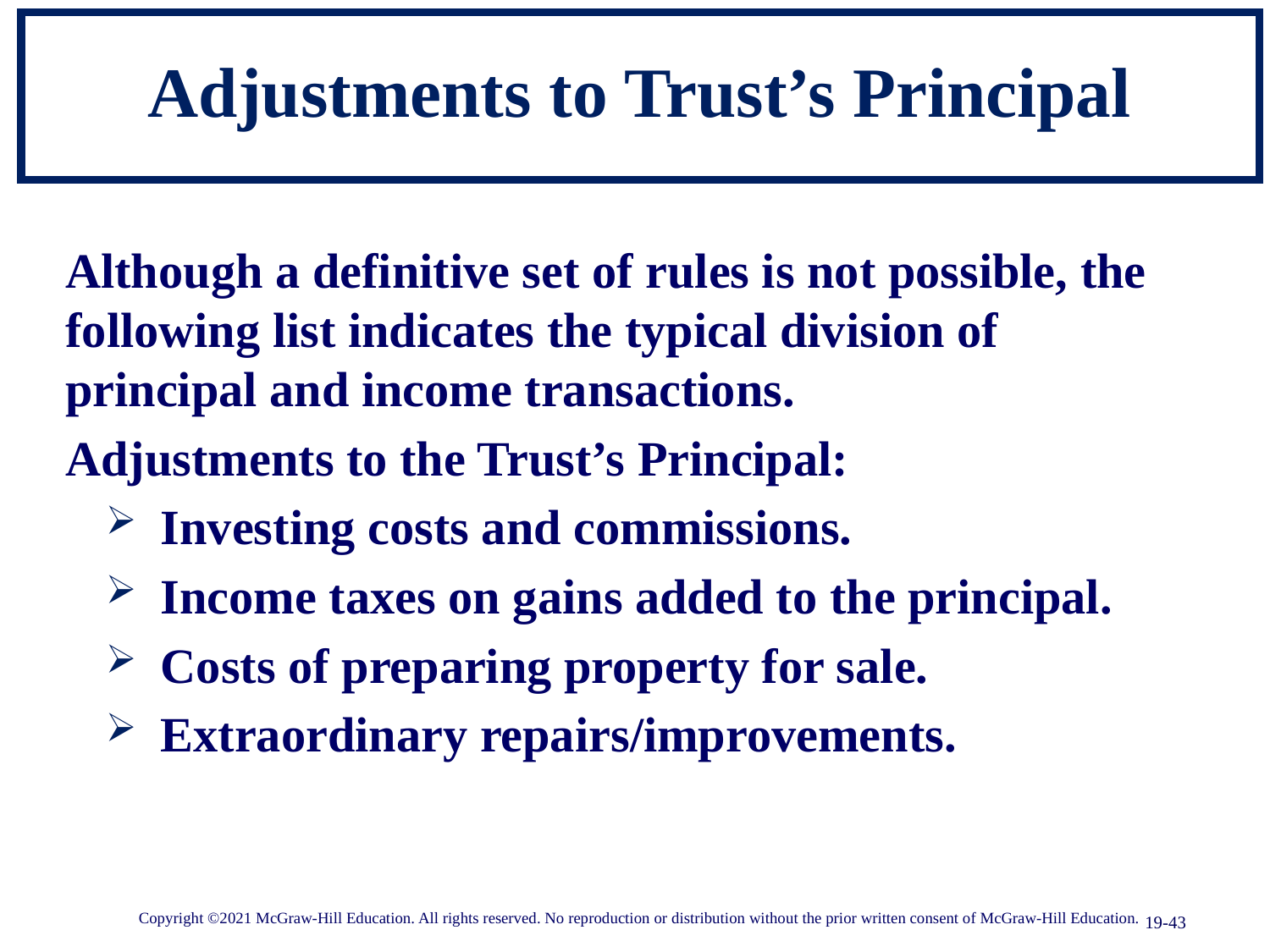

# Adjustments to Trust’s Principal
Although a definitive set of rules is not possible, the following list indicates the typical division of principal and income transactions.
Adjustments to the Trust’s Principal:
Investing costs and commissions.
Income taxes on gains added to the principal.
Costs of preparing property for sale.
Extraordinary repairs/improvements.
Copyright ©2021 McGraw-Hill Education. All rights reserved. No reproduction or distribution without the prior written consent of McGraw-Hill Education.
19-43